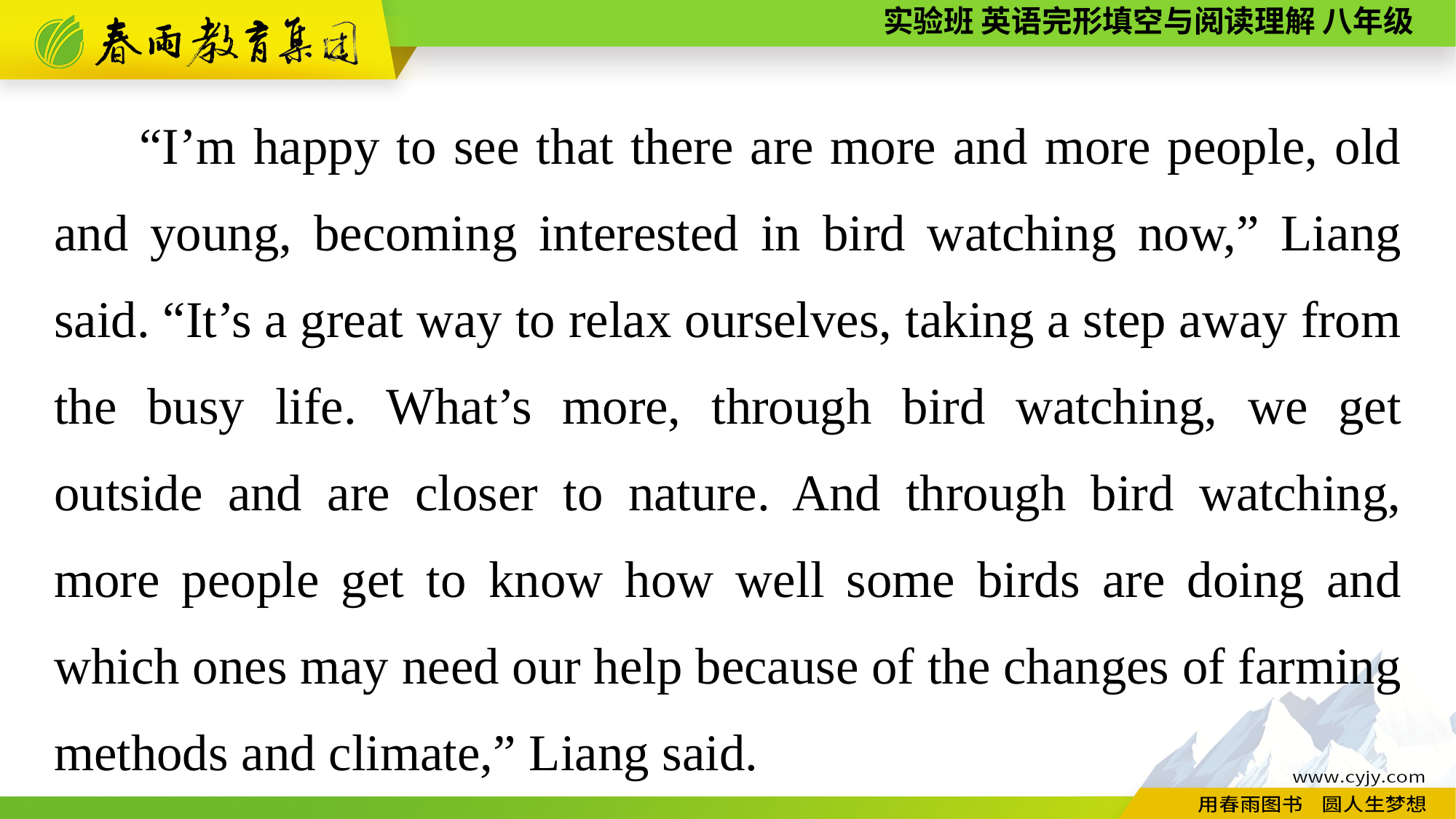

“I’m happy to see that there are more and more people, old and young, becoming interested in bird watching now,” Liang said. “It’s a great way to relax ourselves, taking a step away from the busy life. What’s more, through bird watching, we get outside and are closer to nature. And through bird watching, more people get to know how well some birds are doing and which ones may need our help because of the changes of farming methods and climate,” Liang said.